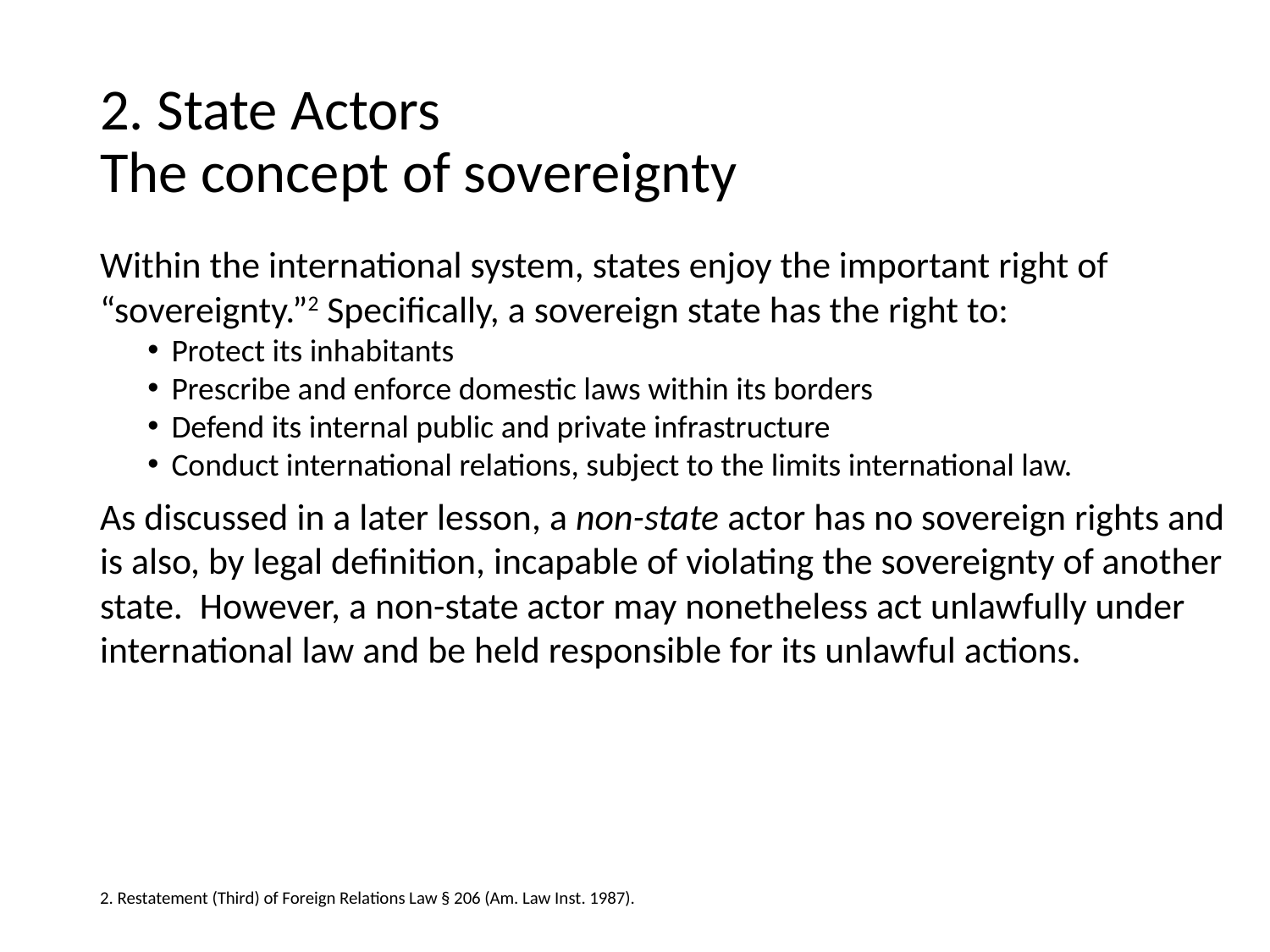

# 2. State Actors The concept of sovereignty
Within the international system, states enjoy the important right of “sovereignty.”2 Specifically, a sovereign state has the right to:
Protect its inhabitants
Prescribe and enforce domestic laws within its borders
Defend its internal public and private infrastructure
Conduct international relations, subject to the limits international law.
As discussed in a later lesson, a non-state actor has no sovereign rights and is also, by legal definition, incapable of violating the sovereignty of another state.  However, a non-state actor may nonetheless act unlawfully under international law and be held responsible for its unlawful actions.

2. Restatement (Third) of Foreign Relations Law § 206 (Am. Law Inst. 1987).